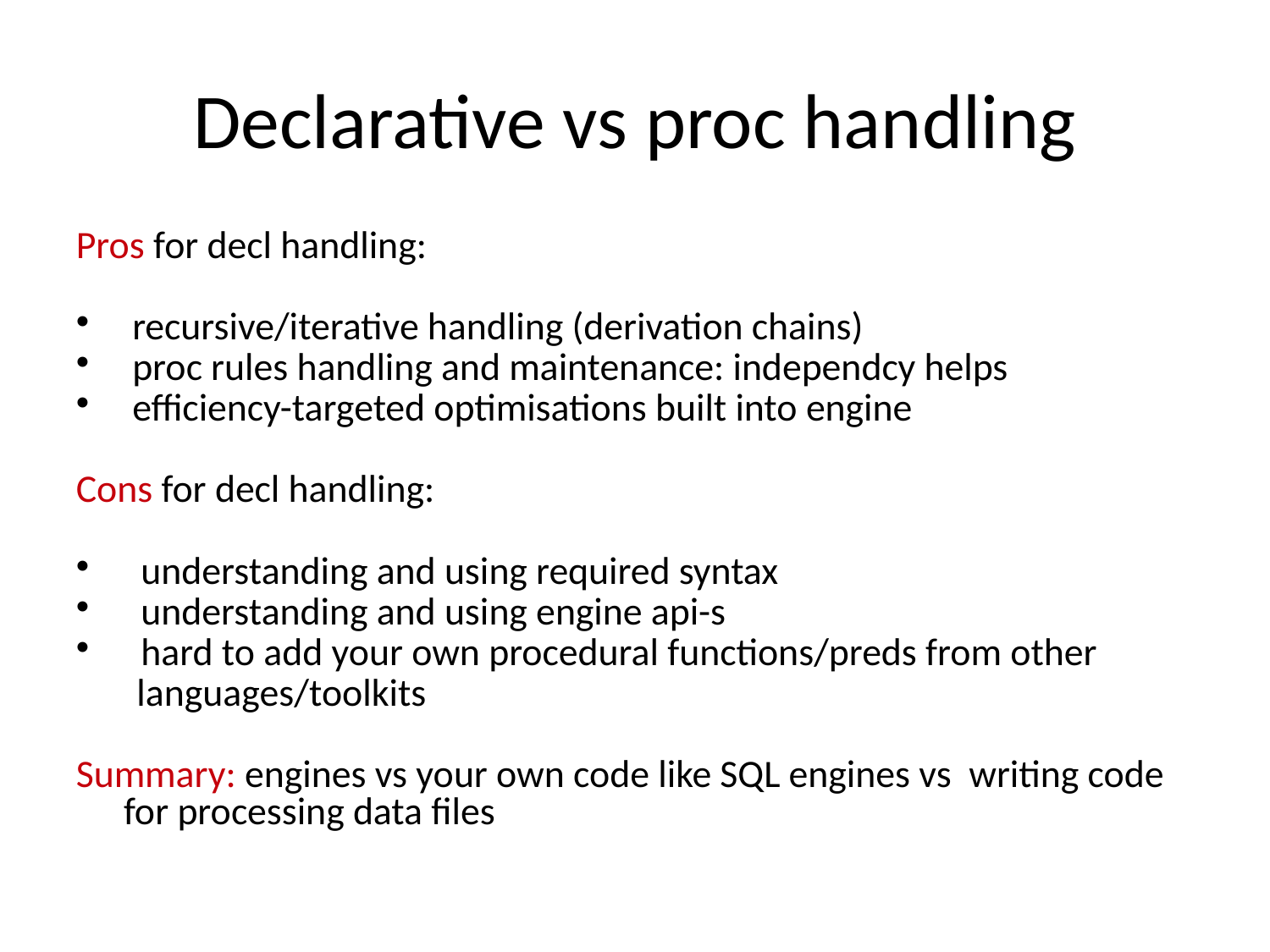

Declarative vs proc handling
Pros for decl handling:

 recursive/iterative handling (derivation chains)
 proc rules handling and maintenance: independcy helps
 efficiency-targeted optimisations built into engine

Cons for decl handling:

  understanding and using required syntax
  understanding and using engine api-s
  hard to add your own procedural functions/preds from other
       languages/toolkits

Summary: engines vs your own code like SQL engines vs  writing code for processing data files